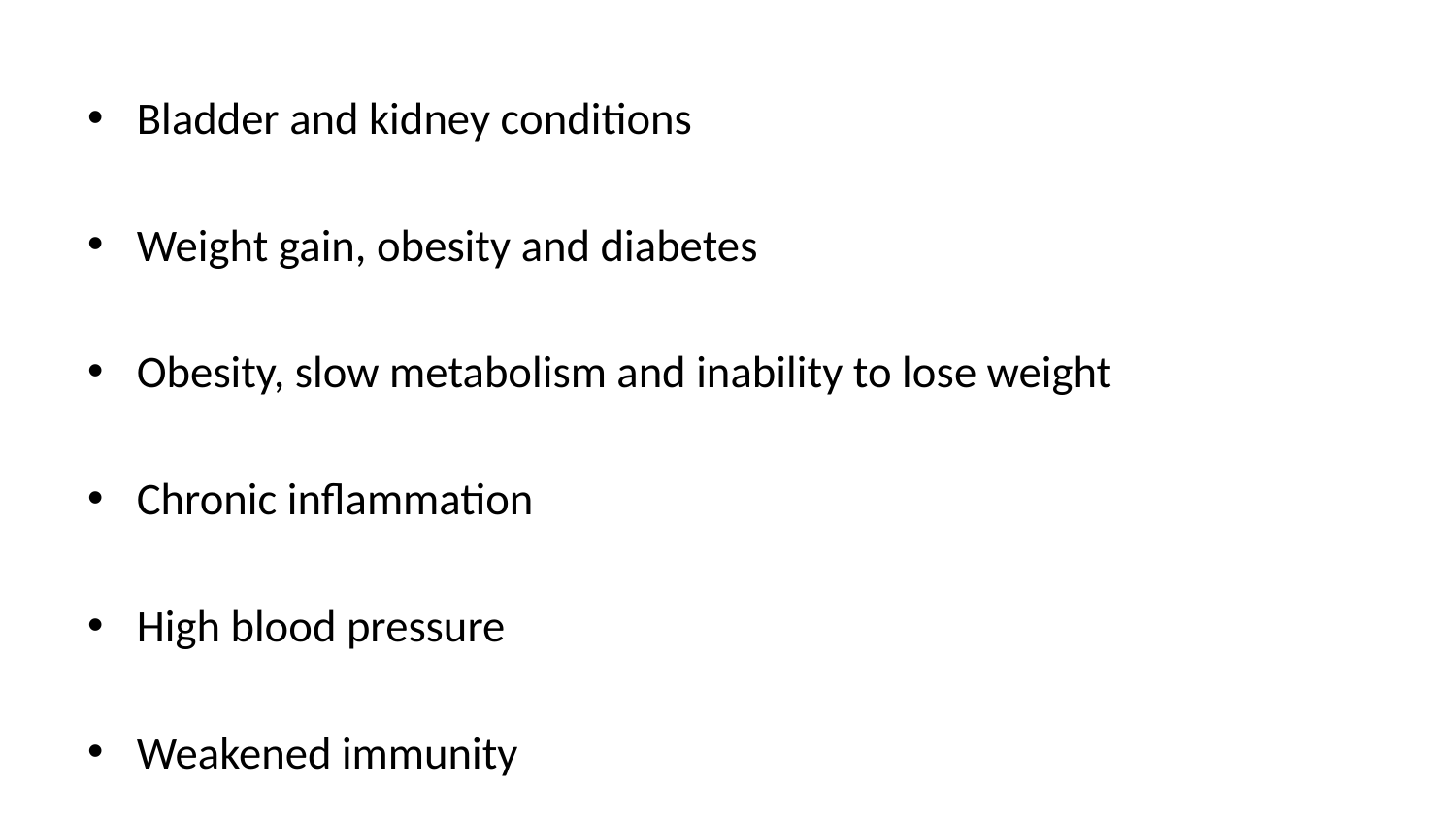

Bladder and kidney conditions

Weight gain, obesity and diabetes

Obesity, slow metabolism and inability to lose weight

Chronic inflammation

High blood pressure

Weakened immunity